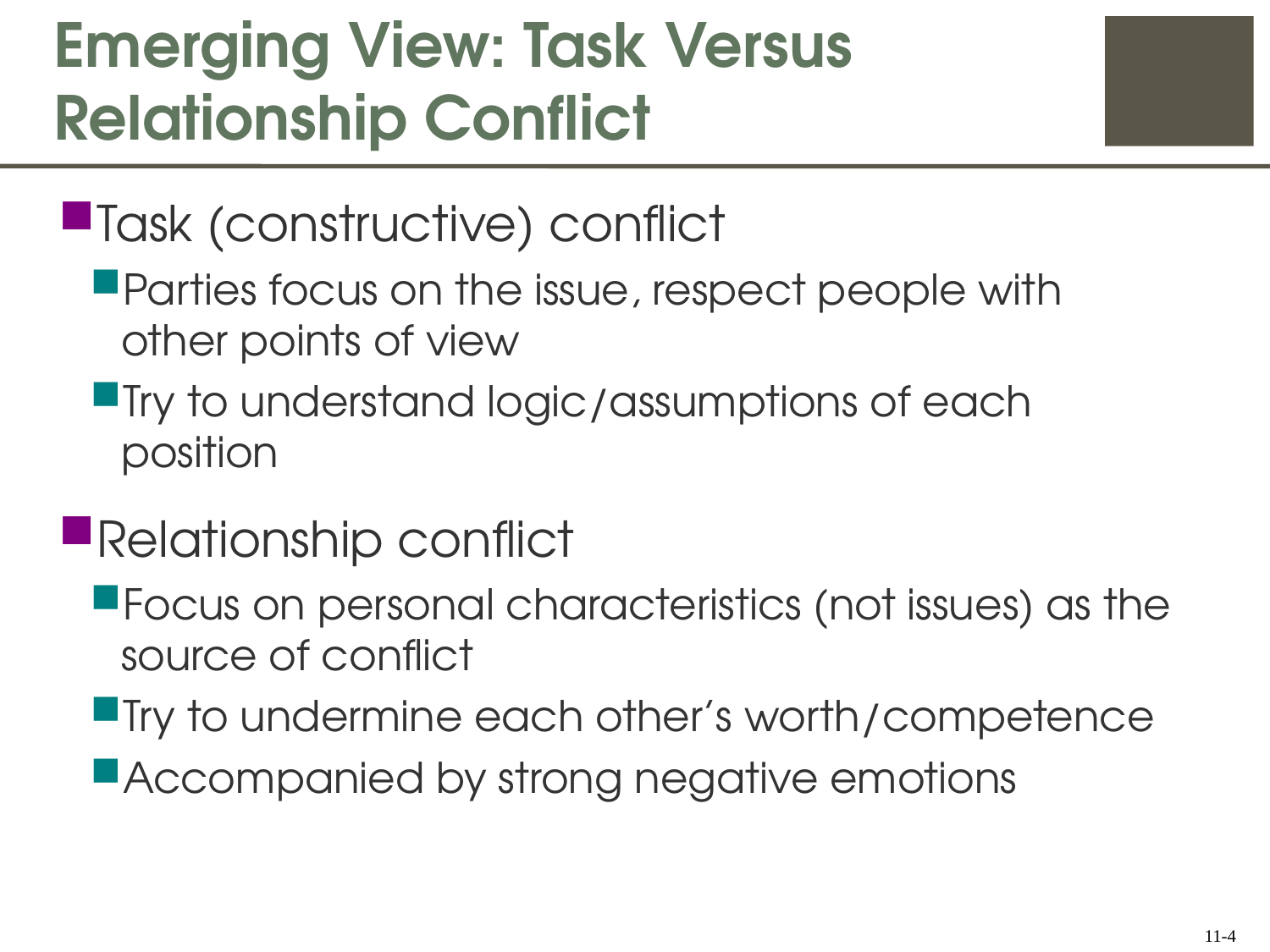

# Emerging View: Task Versus Relationship Conflict
Task (constructive) conflict
Parties focus on the issue, respect people with other points of view
Try to understand logic/assumptions of each position
Relationship conflict
Focus on personal characteristics (not issues) as the source of conflict
Try to undermine each other’s worth/competence
Accompanied by strong negative emotions